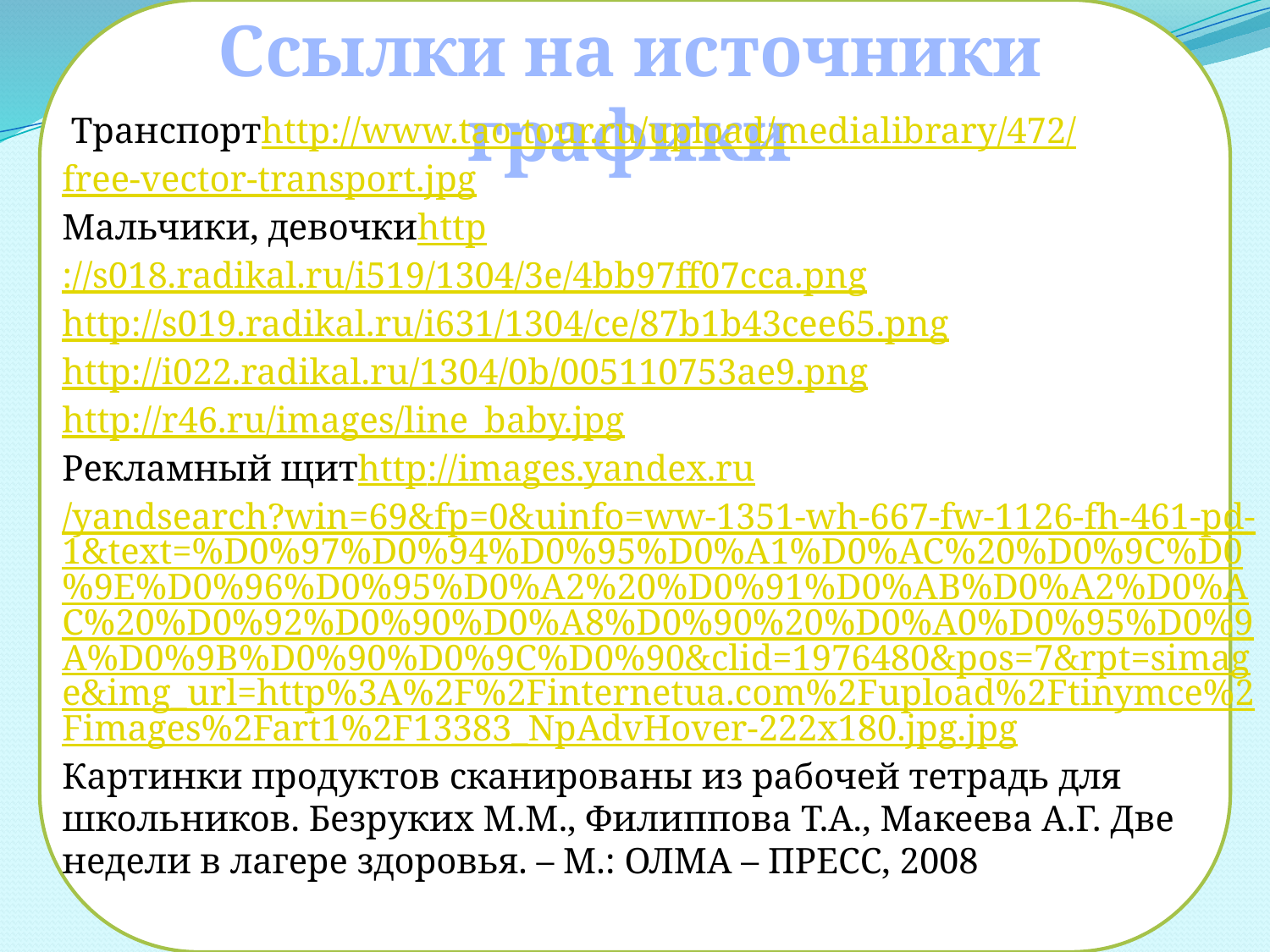

Ссылки на источники графики
 Транспортhttp://www.tao-tour.ru/upload/medialibrary/472/free-vector-transport.jpg
Мальчики, девочкиhttp://s018.radikal.ru/i519/1304/3e/4bb97ff07cca.png
http://s019.radikal.ru/i631/1304/ce/87b1b43cee65.png
http://i022.radikal.ru/1304/0b/005110753ae9.png
http://r46.ru/images/line_baby.jpg
Рекламный щитhttp://images.yandex.ru/yandsearch?win=69&fp=0&uinfo=ww-1351-wh-667-fw-1126-fh-461-pd-1&text=%D0%97%D0%94%D0%95%D0%A1%D0%AC%20%D0%9C%D0%9E%D0%96%D0%95%D0%A2%20%D0%91%D0%AB%D0%A2%D0%AC%20%D0%92%D0%90%D0%A8%D0%90%20%D0%A0%D0%95%D0%9A%D0%9B%D0%90%D0%9C%D0%90&clid=1976480&pos=7&rpt=simage&img_url=http%3A%2F%2Finternetua.com%2Fupload%2Ftinymce%2Fimages%2Fart1%2F13383_NpAdvHover-222x180.jpg.jpg
Картинки продуктов сканированы из рабочей тетрадь для школьников. Безруких М.М., Филиппова Т.А., Макеева А.Г. Две недели в лагере здоровья. – М.: ОЛМА – ПРЕСС, 2008